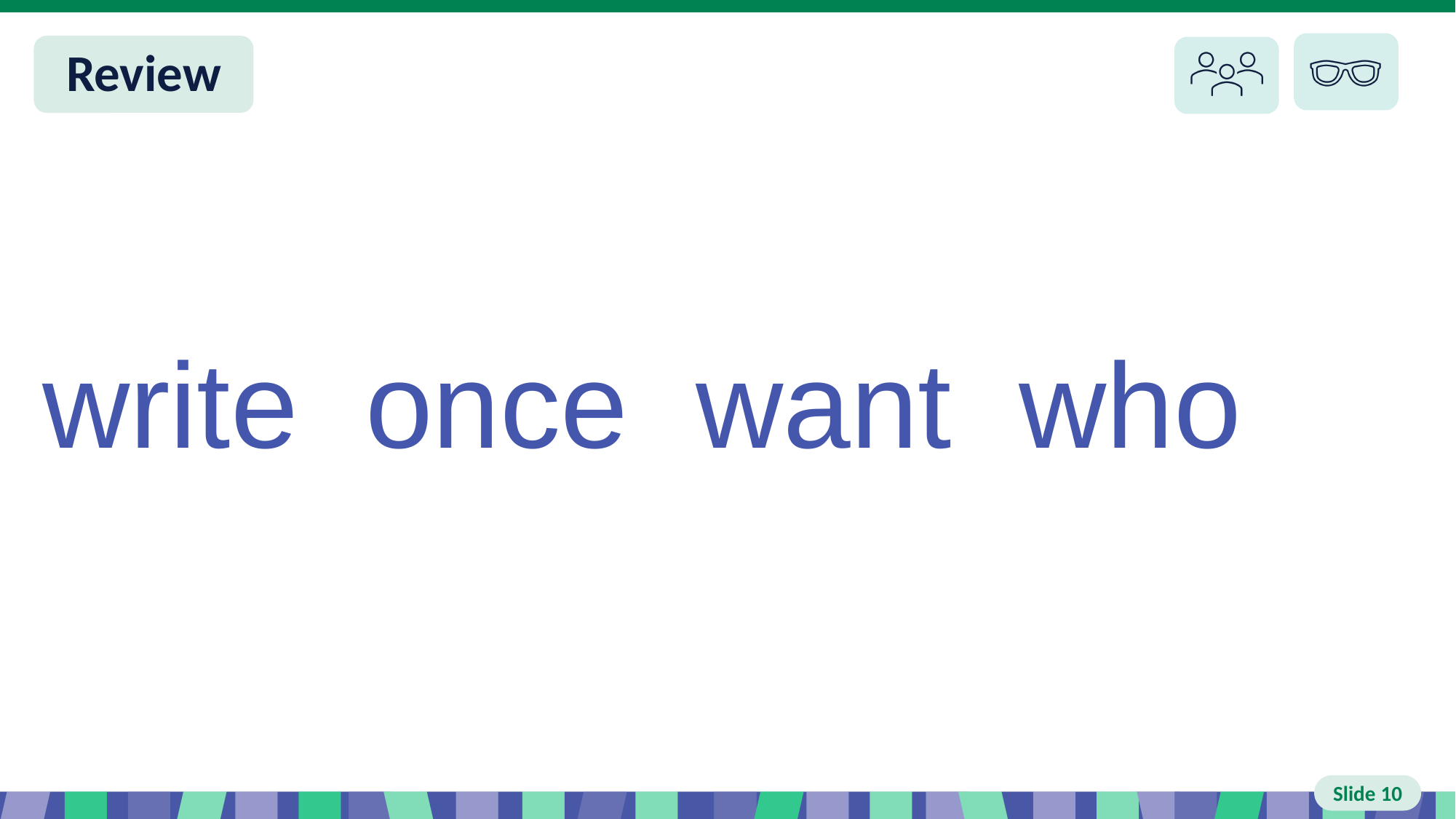

# Slide 10 Review
write  once  want  who